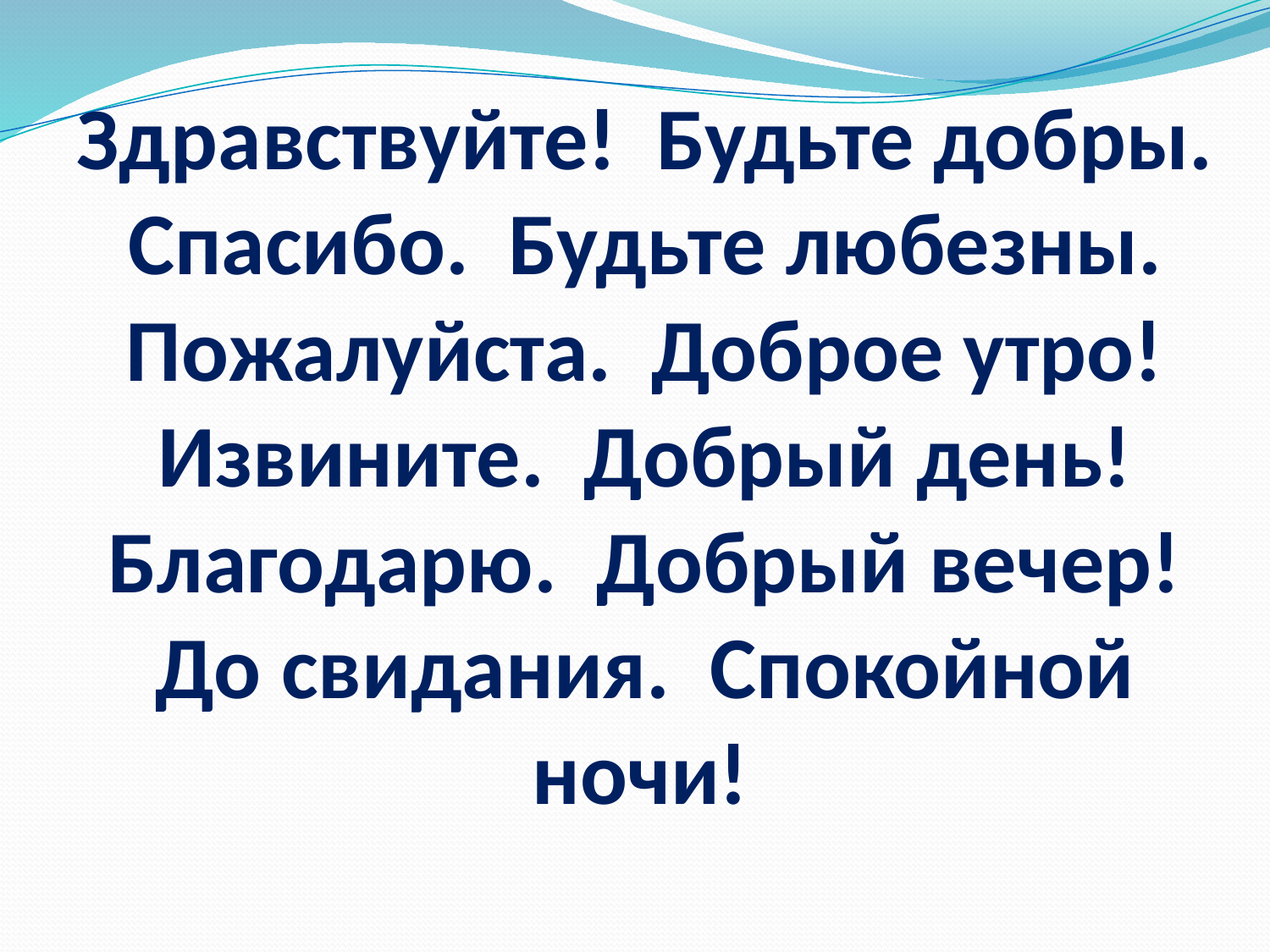

# Здравствуйте!  Будьте добры. Спасибо.  Будьте любезны. Пожалуйста.  Доброе утро! Извините.  Добрый день! Благодарю.  Добрый вечер! До свидания.  Спокойной ночи!